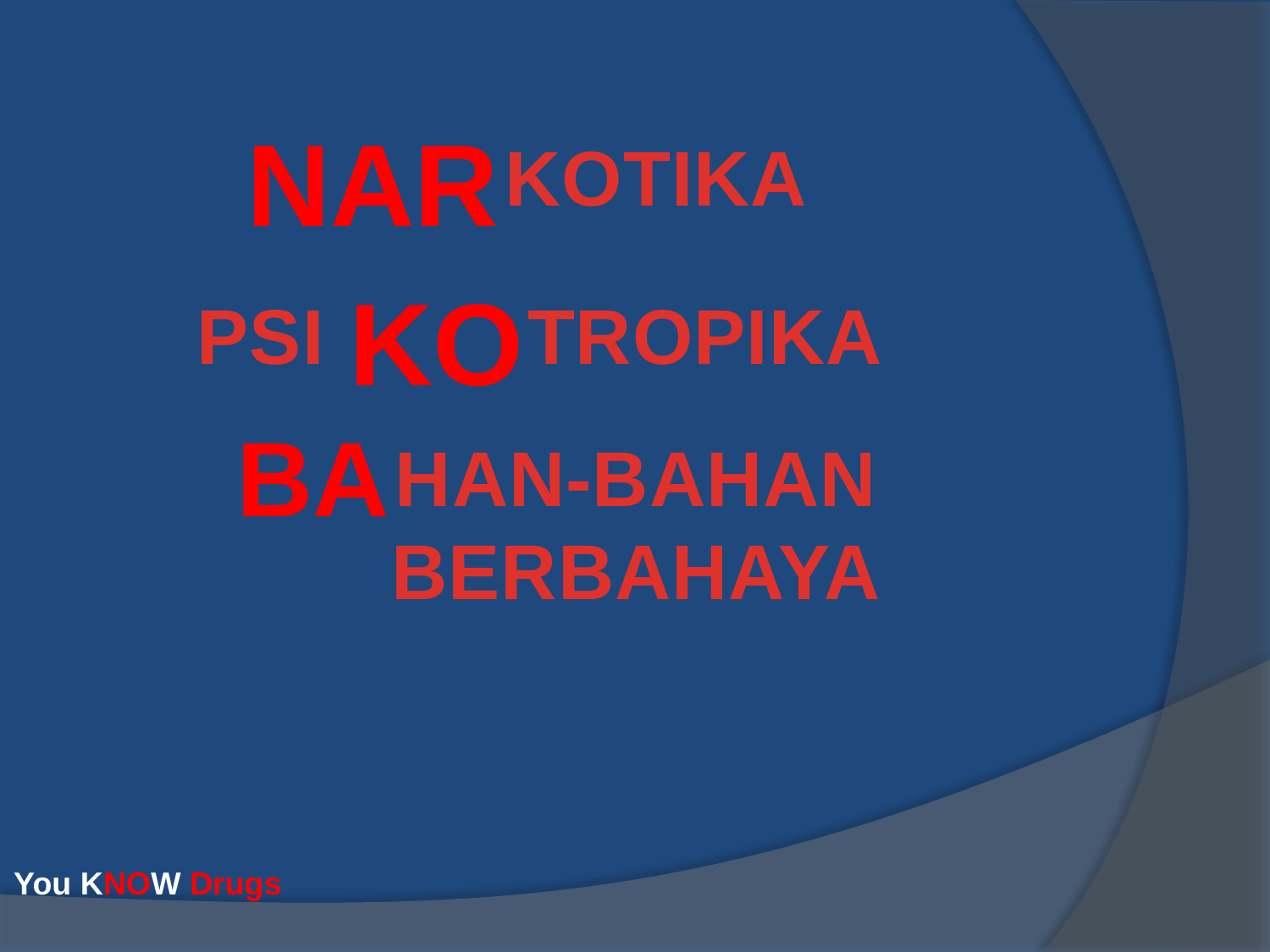

NAR
KOTIKA
KO
        PSI         TROPIKA
BA
HAN-BAHAN
BERBAHAYA
You KNOW Drugs